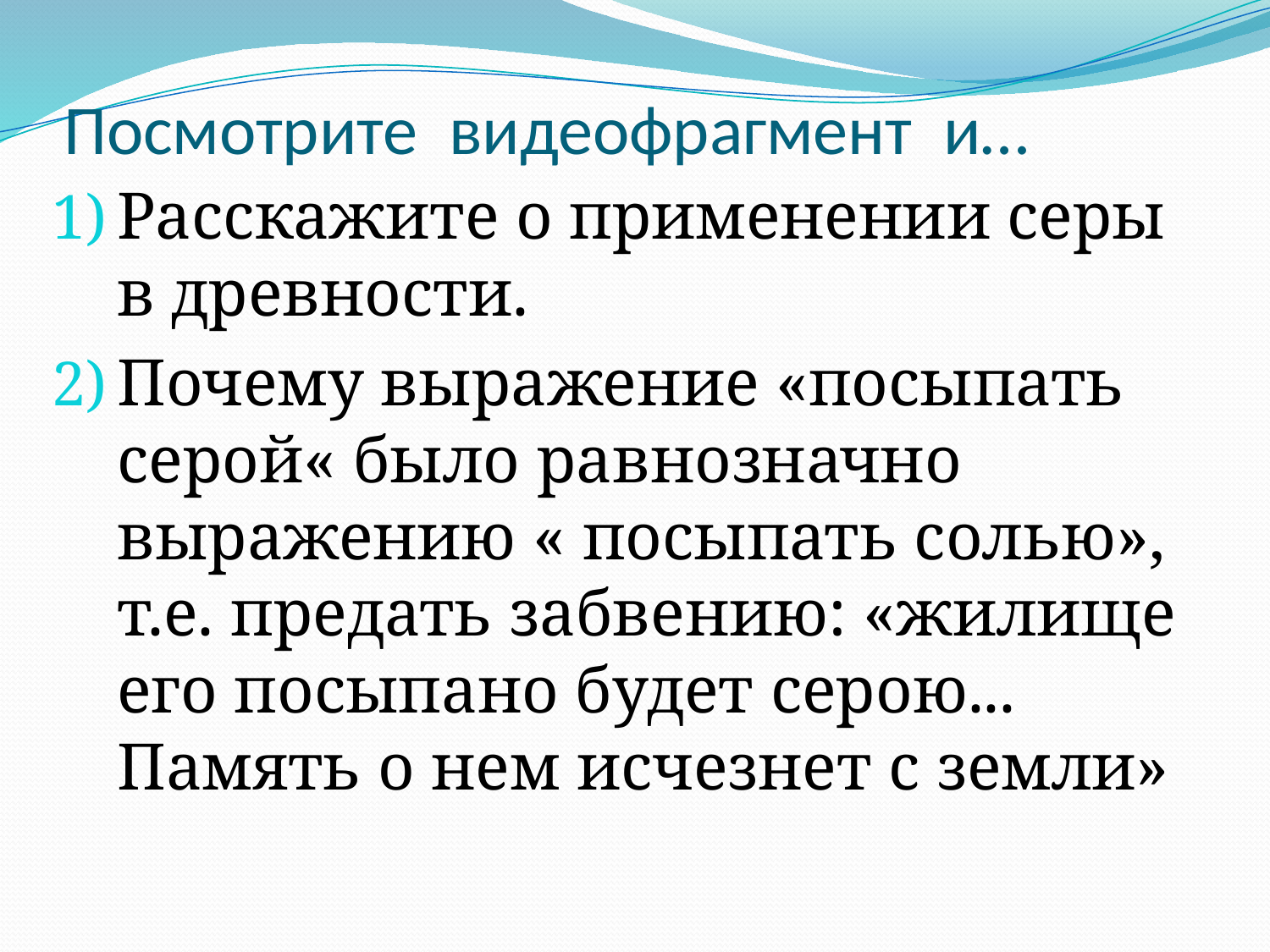

# Посмотрите  видеофрагмент  и…
Расскажите о применении серы в древности.
Почему выражение «посыпать серой« было равнозначно выражению « посыпать солью», т.е. предать забвению: «жилище его посыпано будет серою... Память о нем исчезнет с земли»